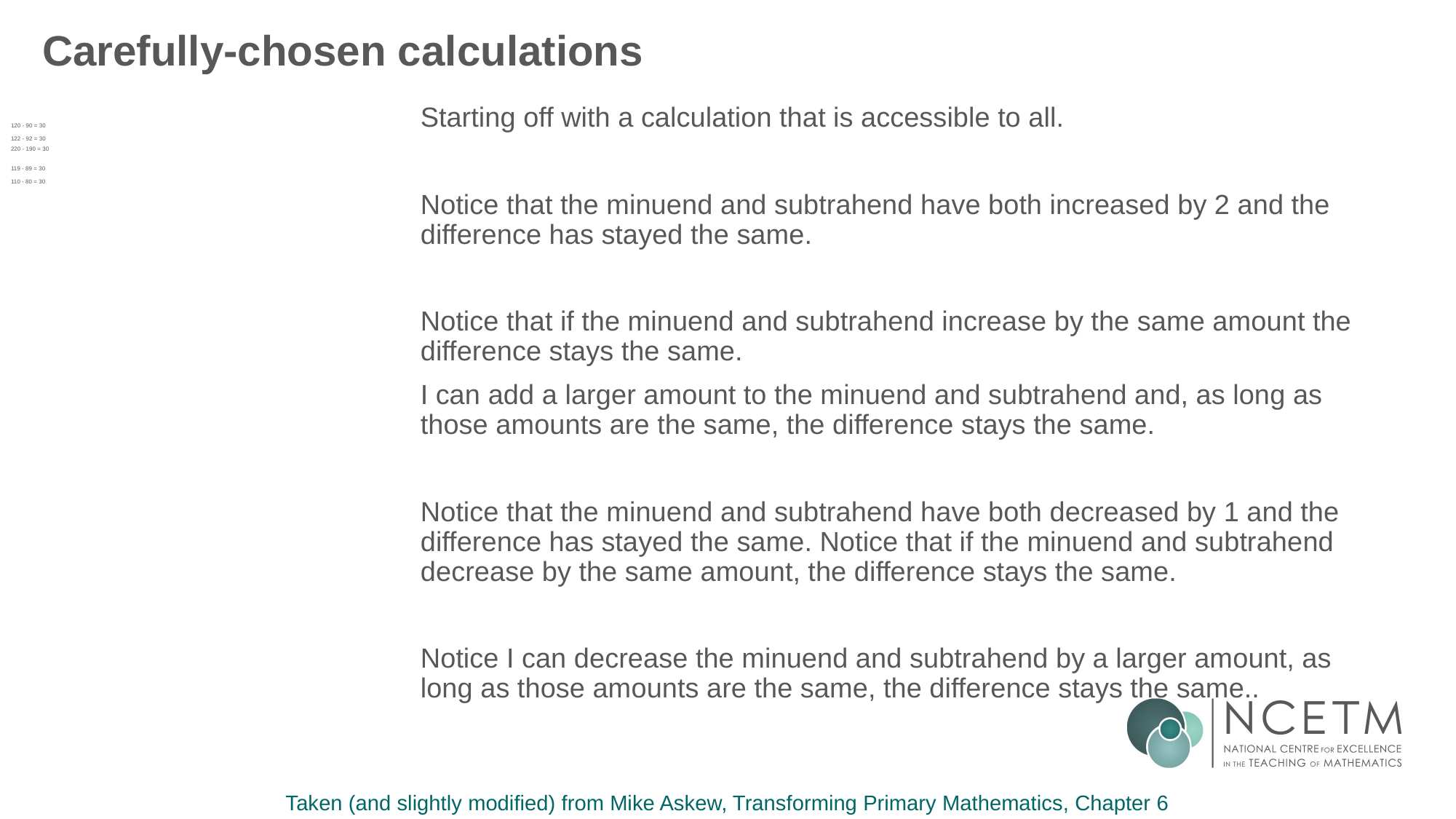

# Carefully-chosen calculations
Starting off with a calculation that is accessible to all.

Notice that the minuend and subtrahend have both increased by 2 and the difference has stayed the same.

Notice that if the minuend and subtrahend increase by the same amount the difference stays the same.
I can add a larger amount to the minuend and subtrahend and, as long as those amounts are the same, the difference stays the same.

Notice that the minuend and subtrahend have both decreased by 1 and the difference has stayed the same. Notice that if the minuend and subtrahend decrease by the same amount, the difference stays the same.

Notice I can decrease the minuend and subtrahend by a larger amount, as long as those amounts are the same, the difference stays the same..

120 - 90 = 30

122 - 92 = 30

220 - 190 = 30

119 - 89 = 30

110 - 80 = 30

Taken (and slightly modified) from Mike Askew, Transforming Primary Mathematics, Chapter 6